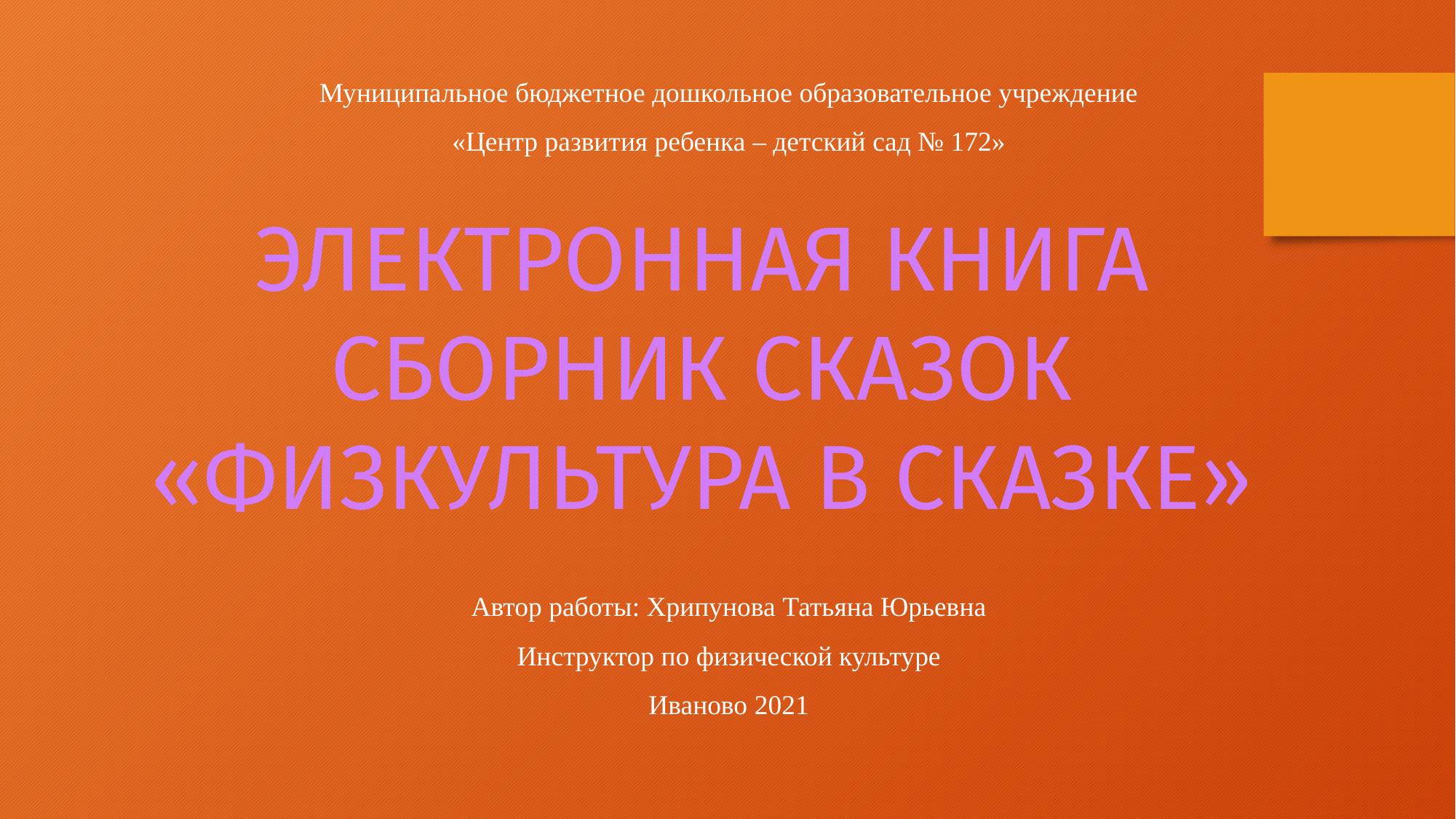

Муниципальное бюджетное дошкольное образовательное учреждение
«Центр развития ребенка – детский сад № 172»
ЭЛЕКТРОННАЯ КНИГА
СБОРНИК СКАЗОК
«ФИЗКУЛЬТУРА В СКАЗКЕ»
Автор работы: Хрипунова Татьяна Юрьевна
Инструктор по физической культуре
Иваново 2021